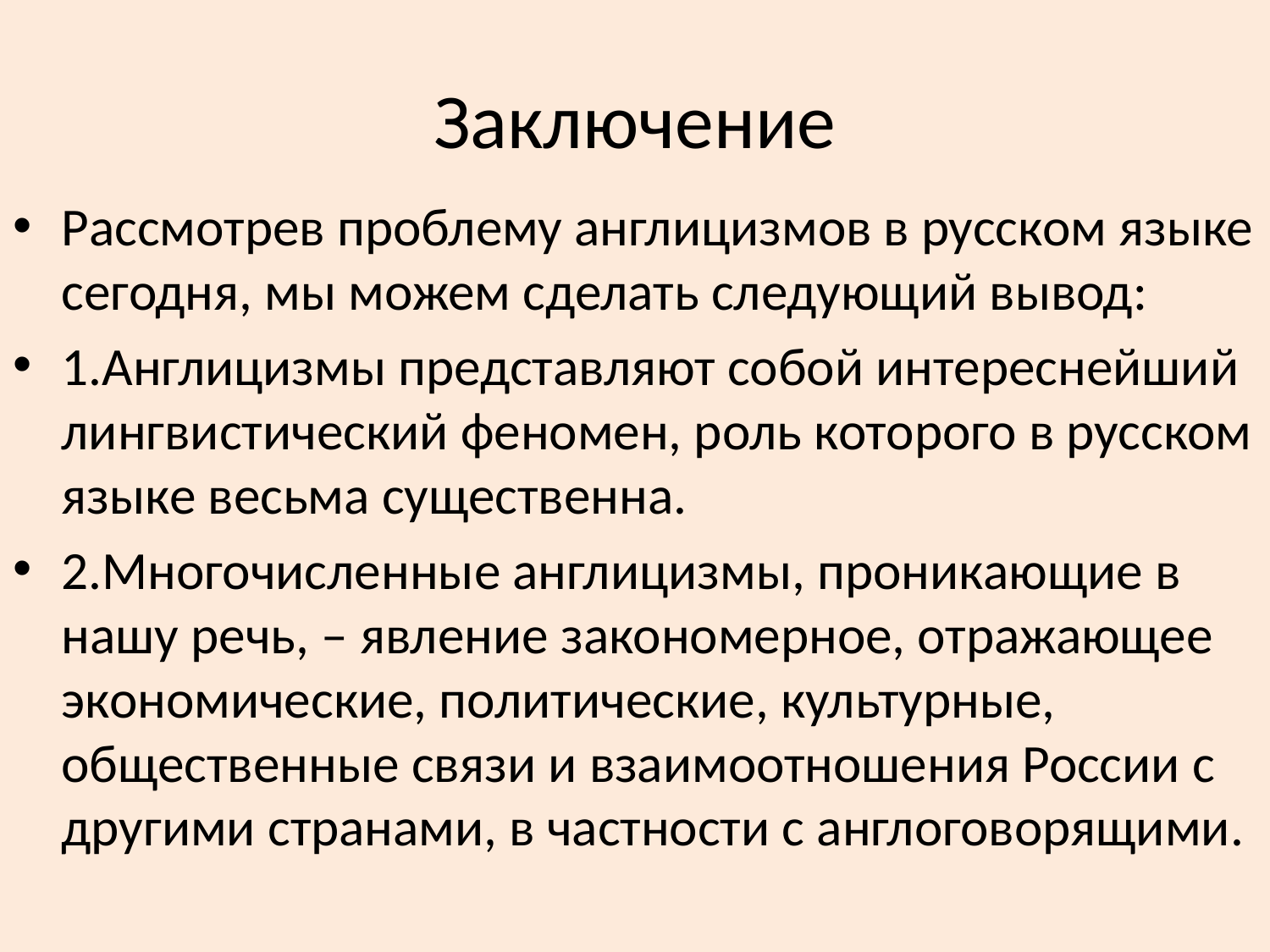

# Заключение
Рассмотрев проблему англицизмов в русском языке сегодня, мы можем сделать следующий вывод:
1.Англицизмы представляют собой интереснейший лингвистический феномен, роль которого в русском языке весьма существенна.
2.Многочисленные англицизмы, проникающие в нашу речь, – явление закономерное, отражающее экономические, политические, культурные, общественные связи и взаимоотношения России с другими странами, в частности с англоговорящими.